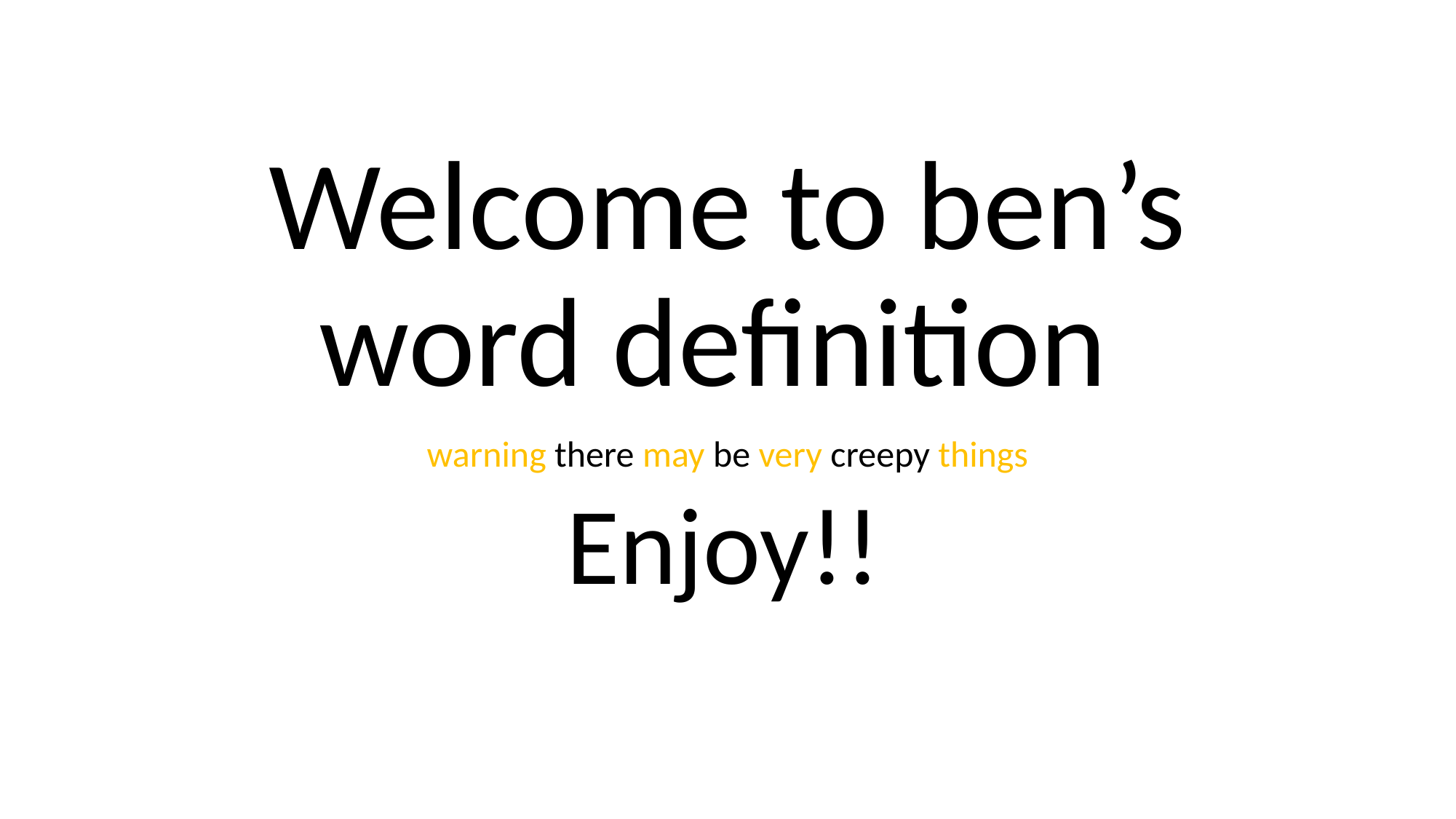

# Welcome to ben’s word definition
warning there may be very creepy things
Enjoy!!